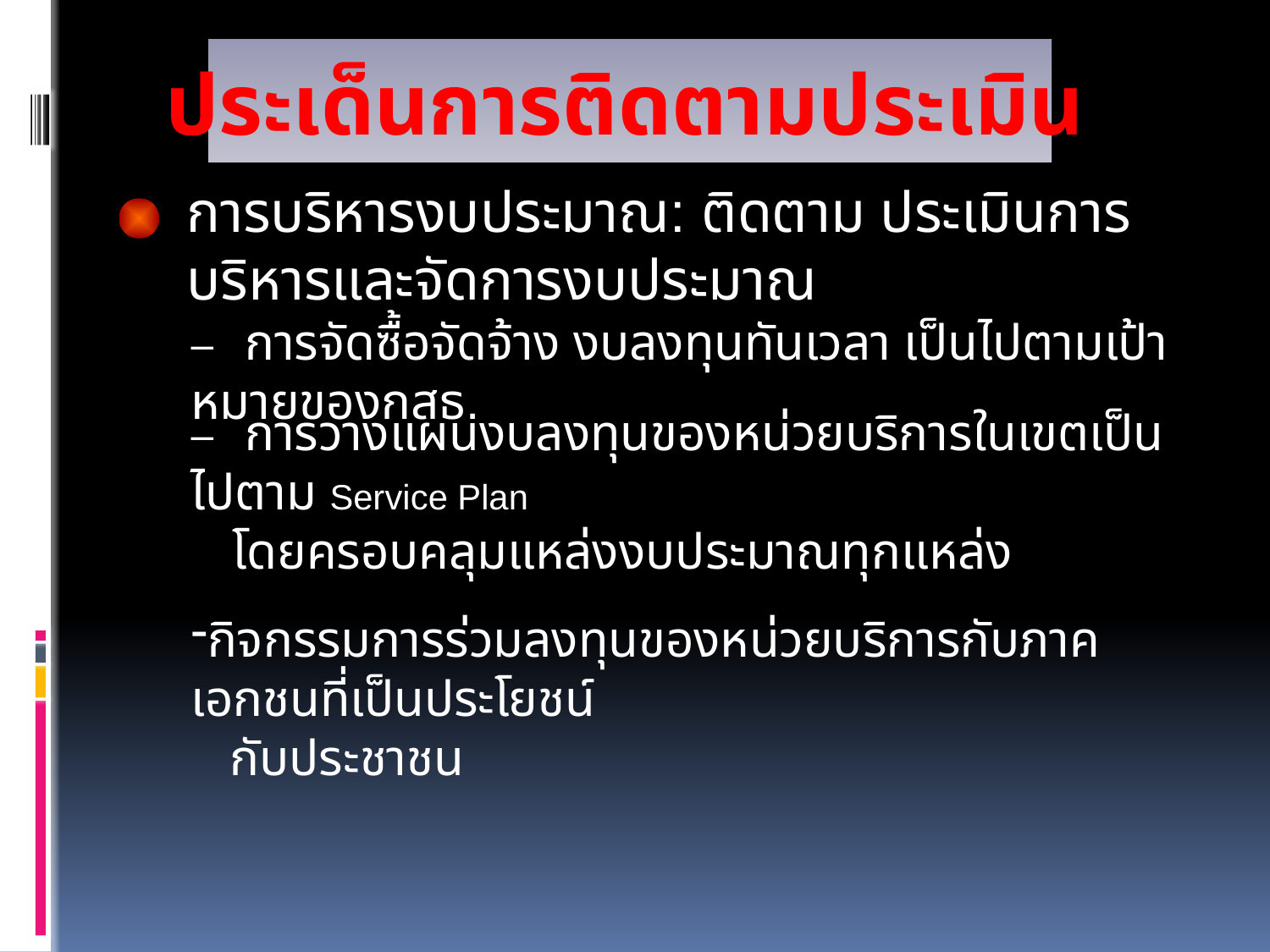

ประเด็นการติดตามประเมิน

การบริหารงบประมาณ: ติดตาม ประเมินการบริหารและจัดการงบประมาณ

- การจัดซื้อจัดจ้าง งบลงทุนทันเวลา เป็นไปตามเป้าหมายของกสธ.
- การวางแผนงบลงทุนของหน่วยบริการในเขตเป็นไปตาม Service Plan
   โดยครอบคลุมแหล่งงบประมาณทุกแหล่ง
กิจกรรมการร่วมลงทุนของหน่วยบริการกับภาคเอกชนที่เป็นประโยชน์
   กับประชาชน